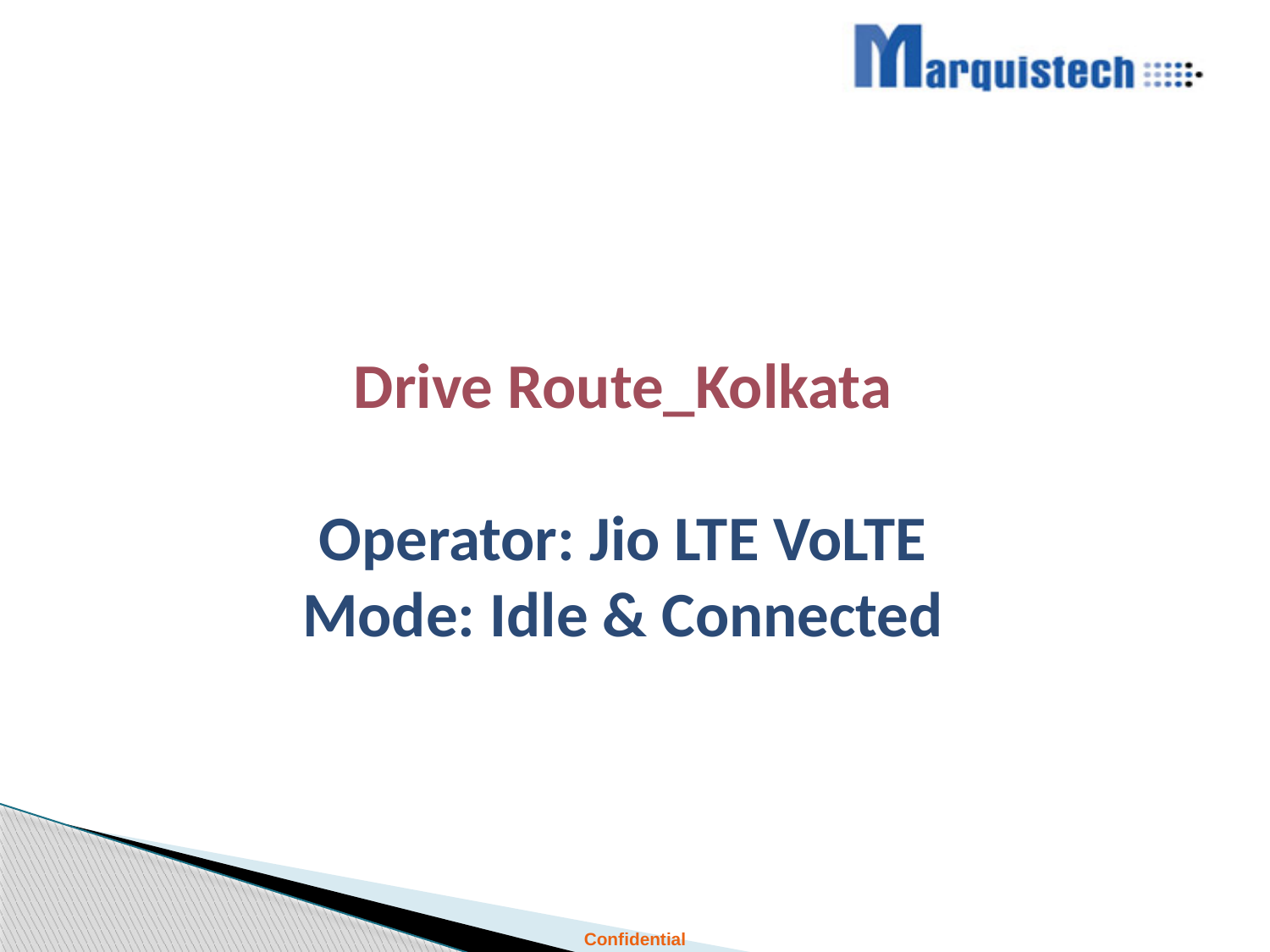

Drive Route_Kolkata

Operator: Jio LTE VoLTE
Mode: Idle & Connected